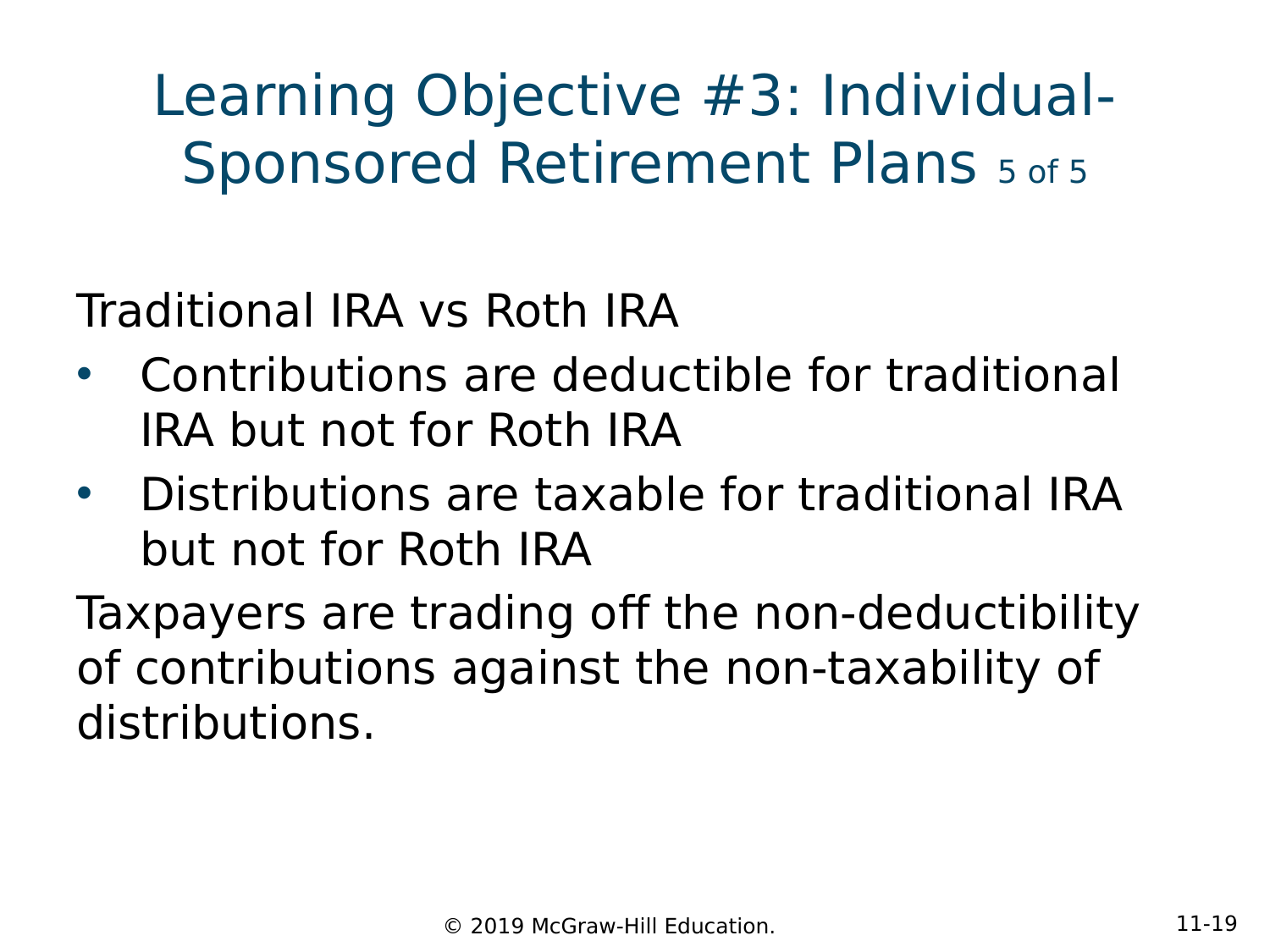

# Learning Objective #3: Individual-Sponsored Retirement Plans 5 of 5
Traditional IRA vs Roth IRA
Contributions are deductible for traditional IRA but not for Roth IRA
Distributions are taxable for traditional IRA but not for Roth IRA
Taxpayers are trading off the non-deductibility of contributions against the non-taxability of distributions.